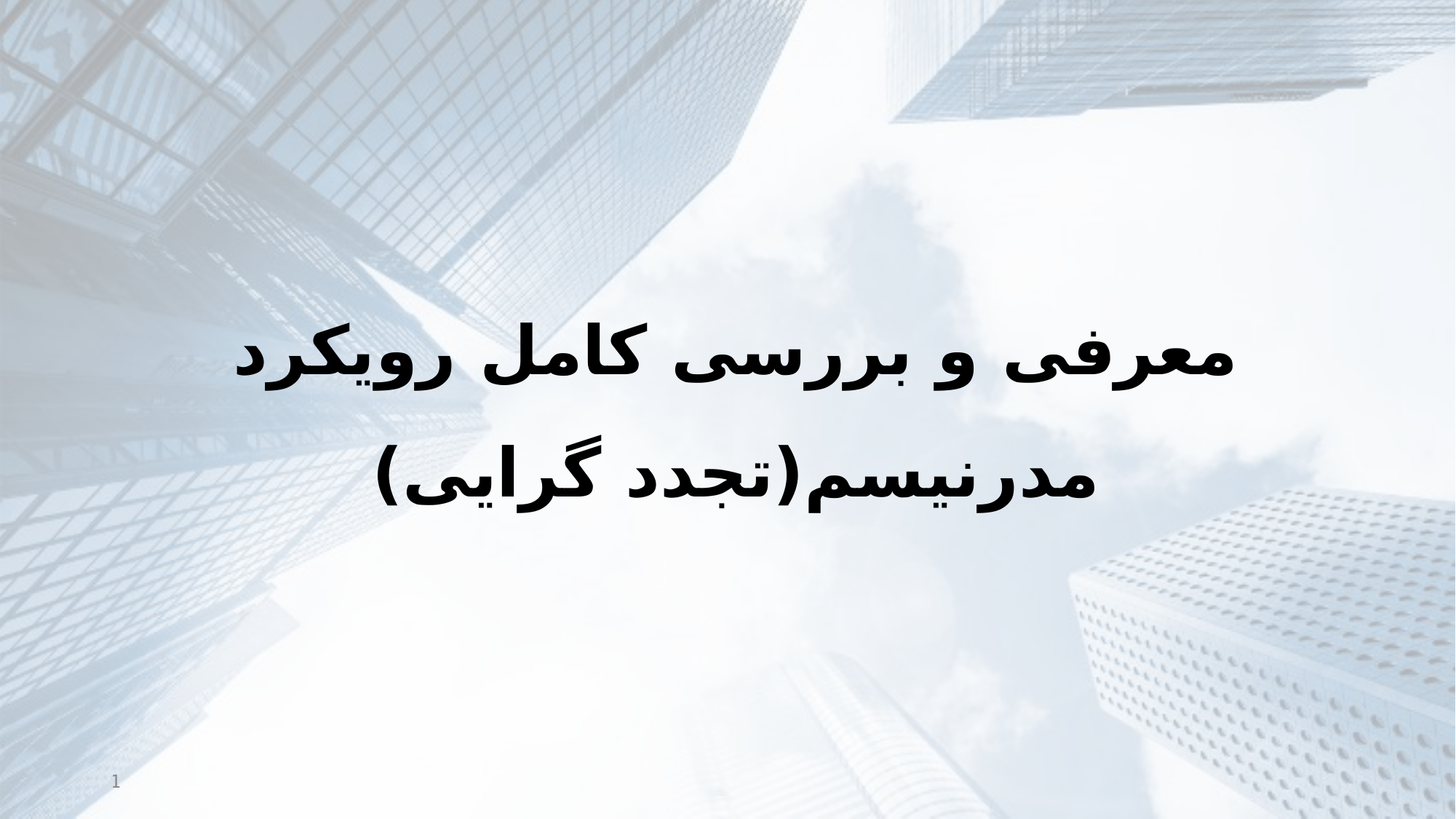

# معرفی و بررسی کامل رویکرد مدرنیسم(تجدد گرایی)
1